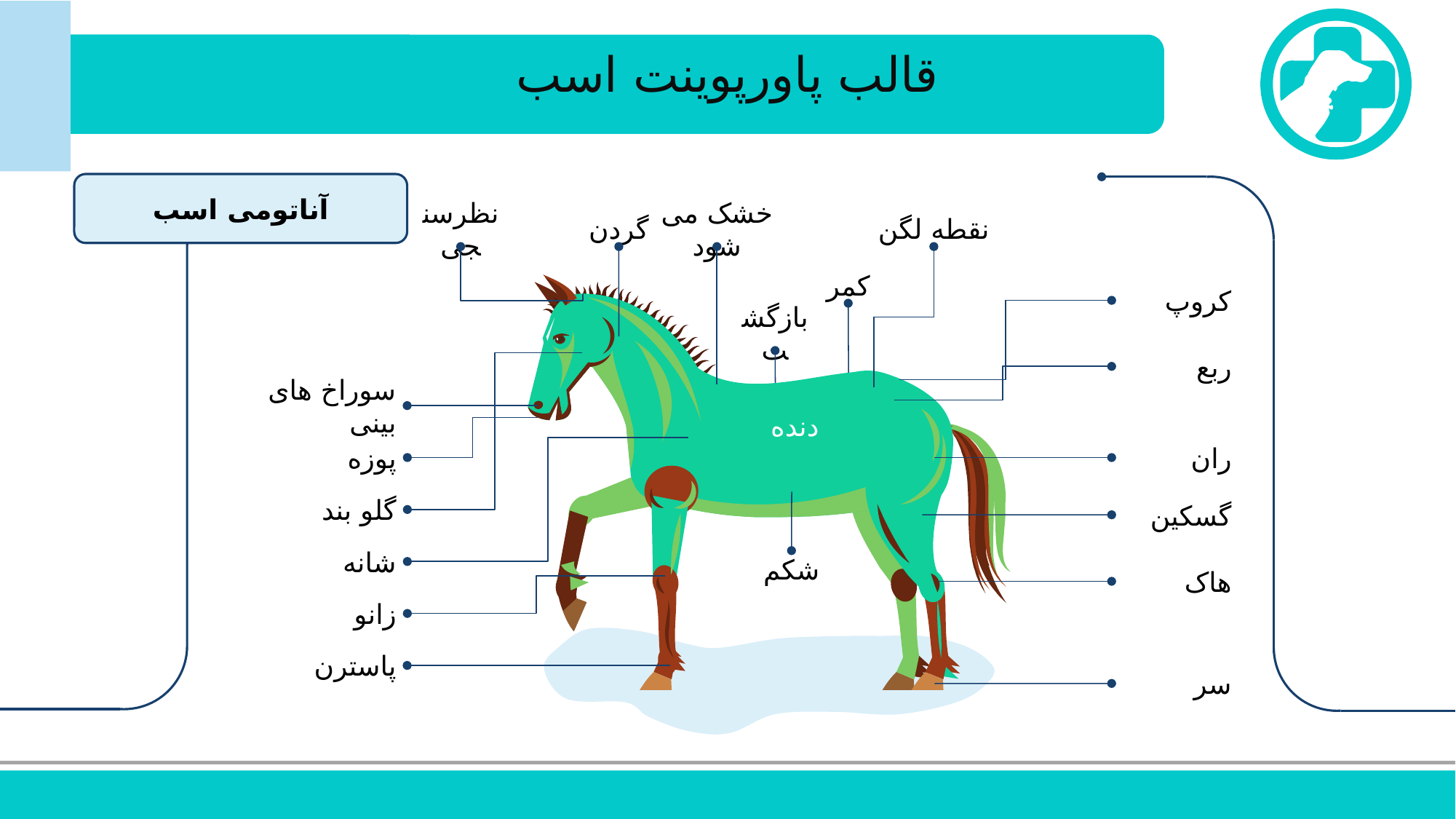

قالب پاورپوینت اسب
آناتومی اسب

نظرسنجی
گردن
نقطه لگن
خشک می شود
کمر

کروپ
بازگشت
ربع
سوراخ های بینی
دنده
پوزه
ران
گلو بند
گسکین
شانه
شکم
هاک
زانو

پاسترن
سر